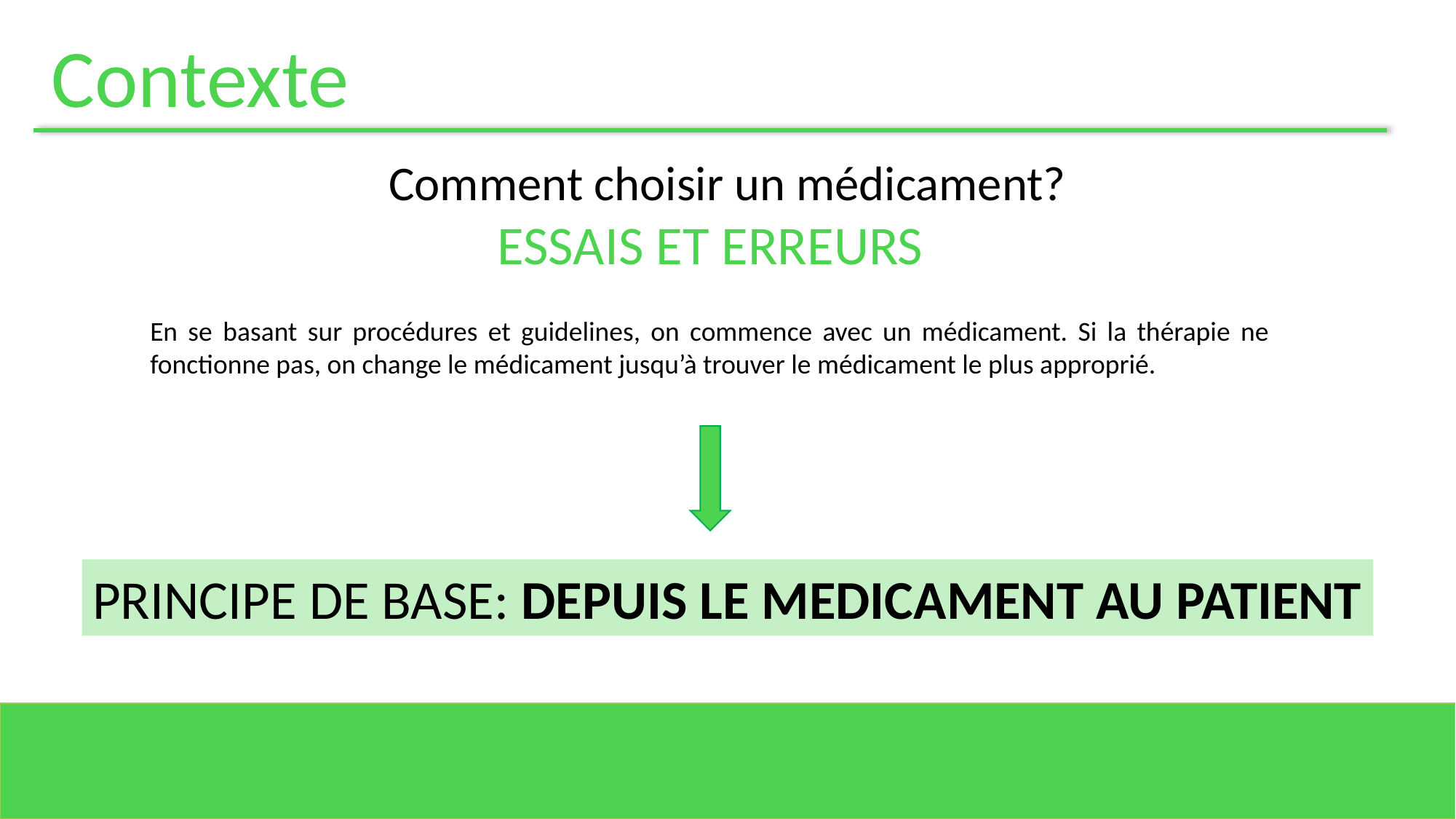

Contexte
Comment choisir un médicament?
ESSAIS ET ERREURS
En se basant sur procédures et guidelines, on commence avec un médicament. Si la thérapie ne fonctionne pas, on change le médicament jusqu’à trouver le médicament le plus approprié.

PRINCIPE DE BASE: DEPUIS LE MEDICAMENT AU PATIENT